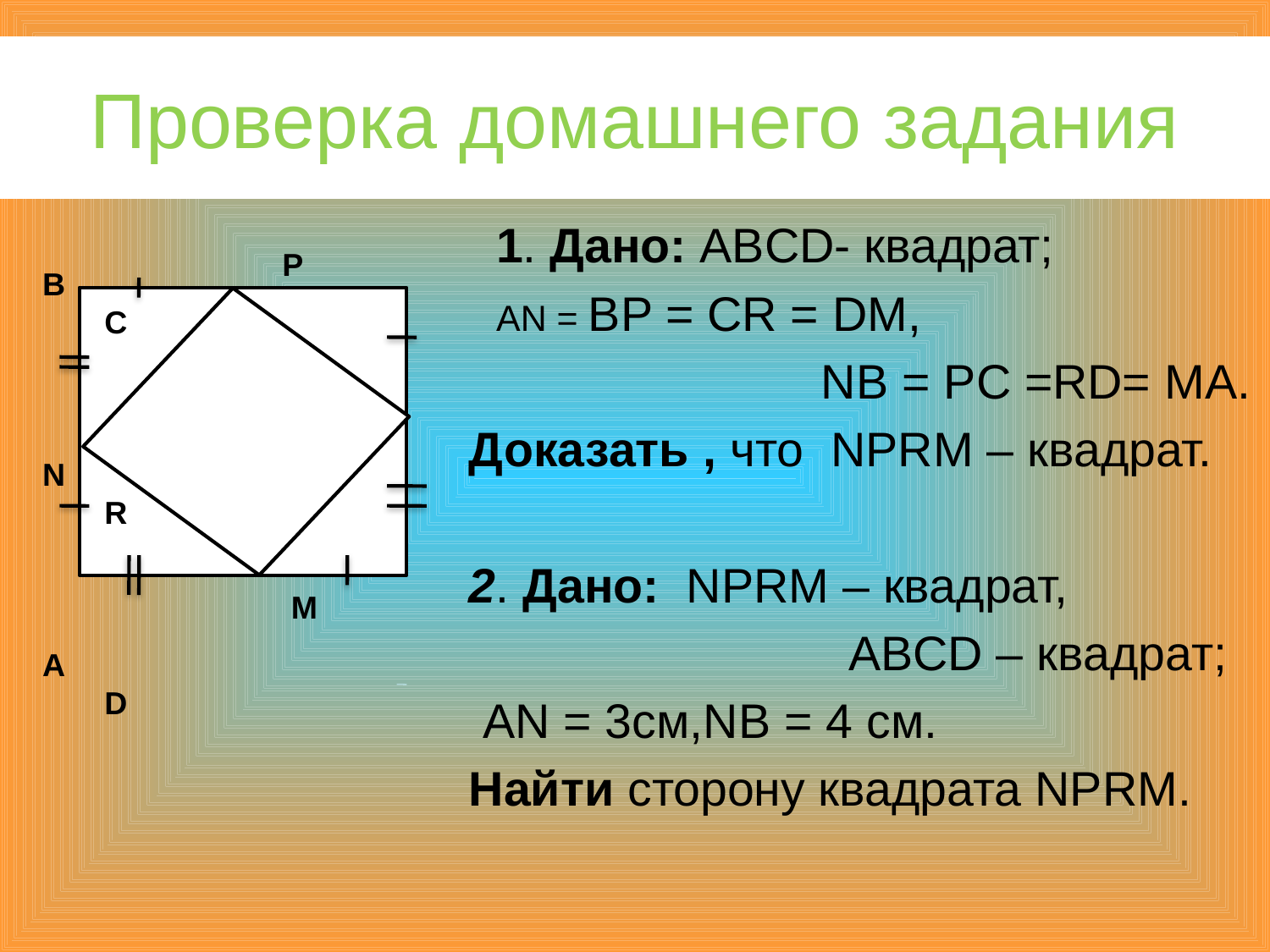

# Проверка домашнего задания
  1. Дано: ABCD- квадрат;
  AN = BP = CR = DM,
                          NB = PC =RD= MA.
Доказать , что  NPRM – квадрат.

2. Дано:  NPRM – квадрат,
                            ABCD – квадрат;
 AN = 3см,NB = 4 см.
Найти сторону квадрата NPRM.
                           P

                            M
B                                                   C

N                                                   R

A                                                   D